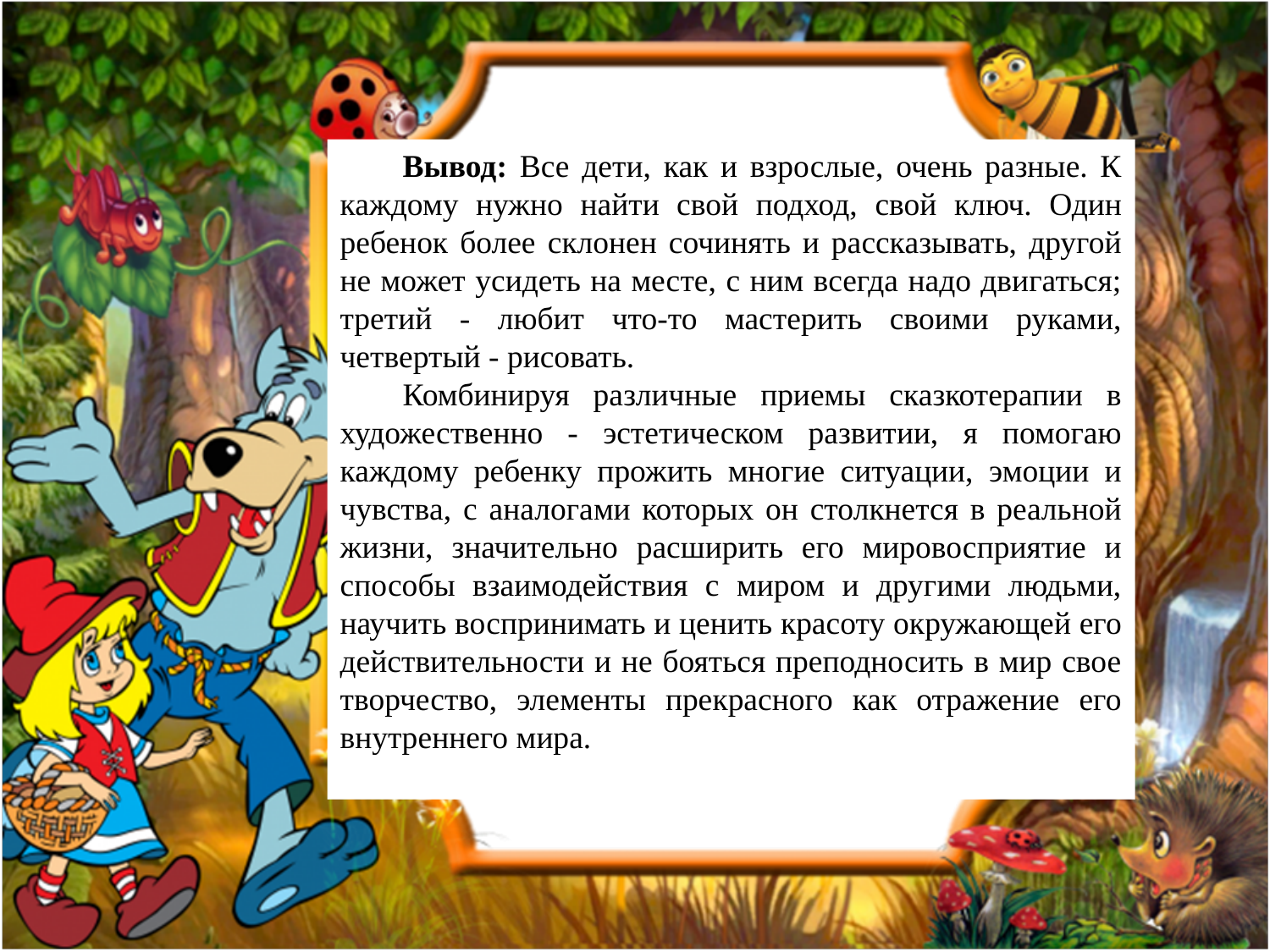

Вывод: Все дети, как и взрослые, очень разные. К каждому нужно найти свой подход, свой ключ. Один ребенок более склонен сочинять и рассказывать, другой не может усидеть на месте, с ним всегда надо двигаться; третий - любит что-то мастерить своими руками, четвертый - рисовать.
Комбинируя различные приемы сказкотерапии в художественно - эстетическом развитии, я помогаю каждому ребенку прожить многие ситуации, эмоции и чувства, с аналогами которых он столкнется в реальной жизни, значительно расширить его мировосприятие и способы взаимодействия с миром и другими людьми, научить воспринимать и ценить красоту окружающей его действительности и не бояться преподносить в мир свое творчество, элементы прекрасного как отражение его внутреннего мира.